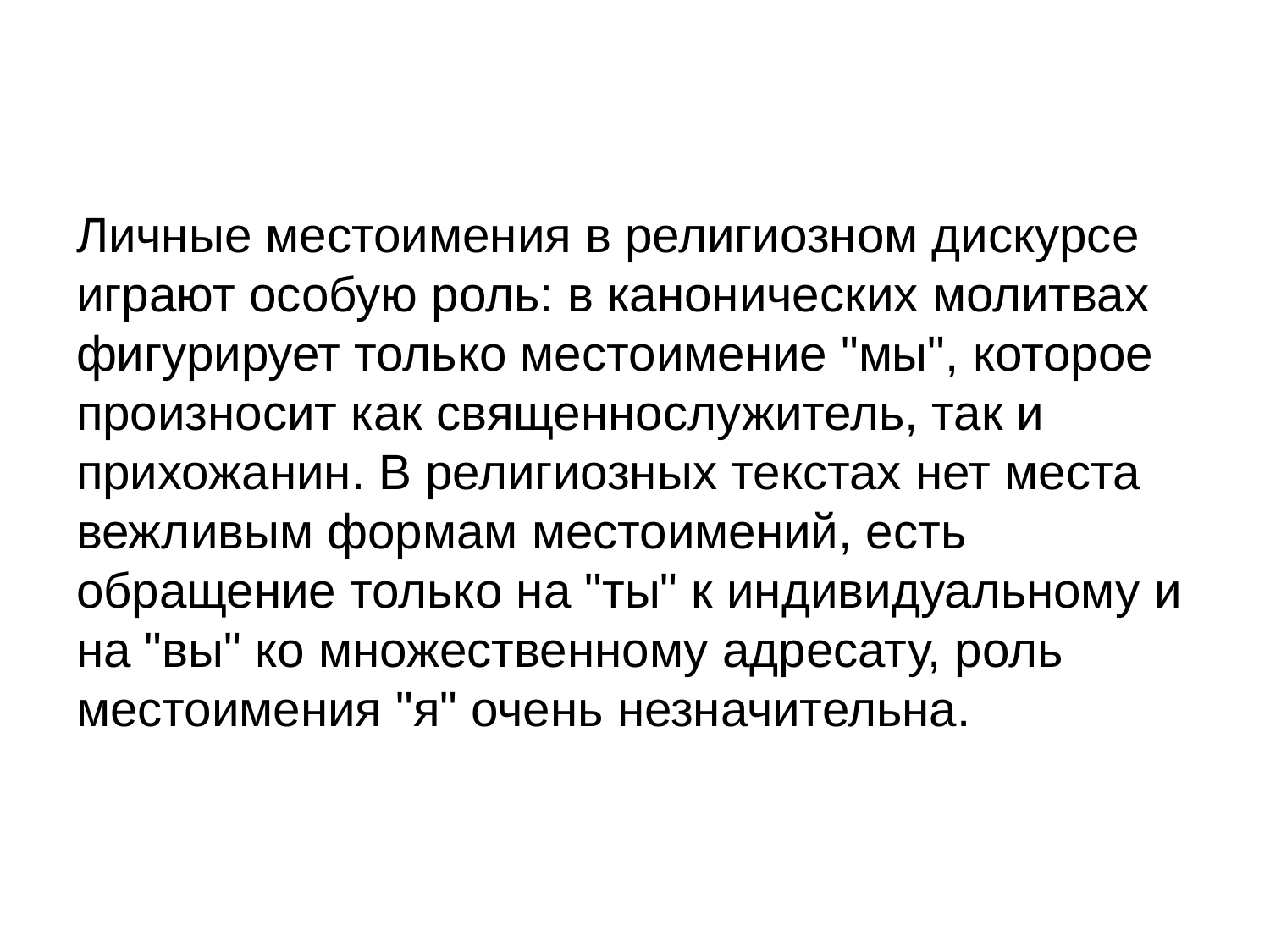

#
Личные местоимения в религиозном дискурсе играют особую роль: в канонических молитвах фигурирует только местоимение "мы", которое произносит как священнослужитель, так и прихожанин. В религиозных текстах нет места вежливым формам местоимений, есть обращение только на "ты" к индивидуальному и на "вы" ко множественному адресату, роль местоимения "я" очень незначительна.